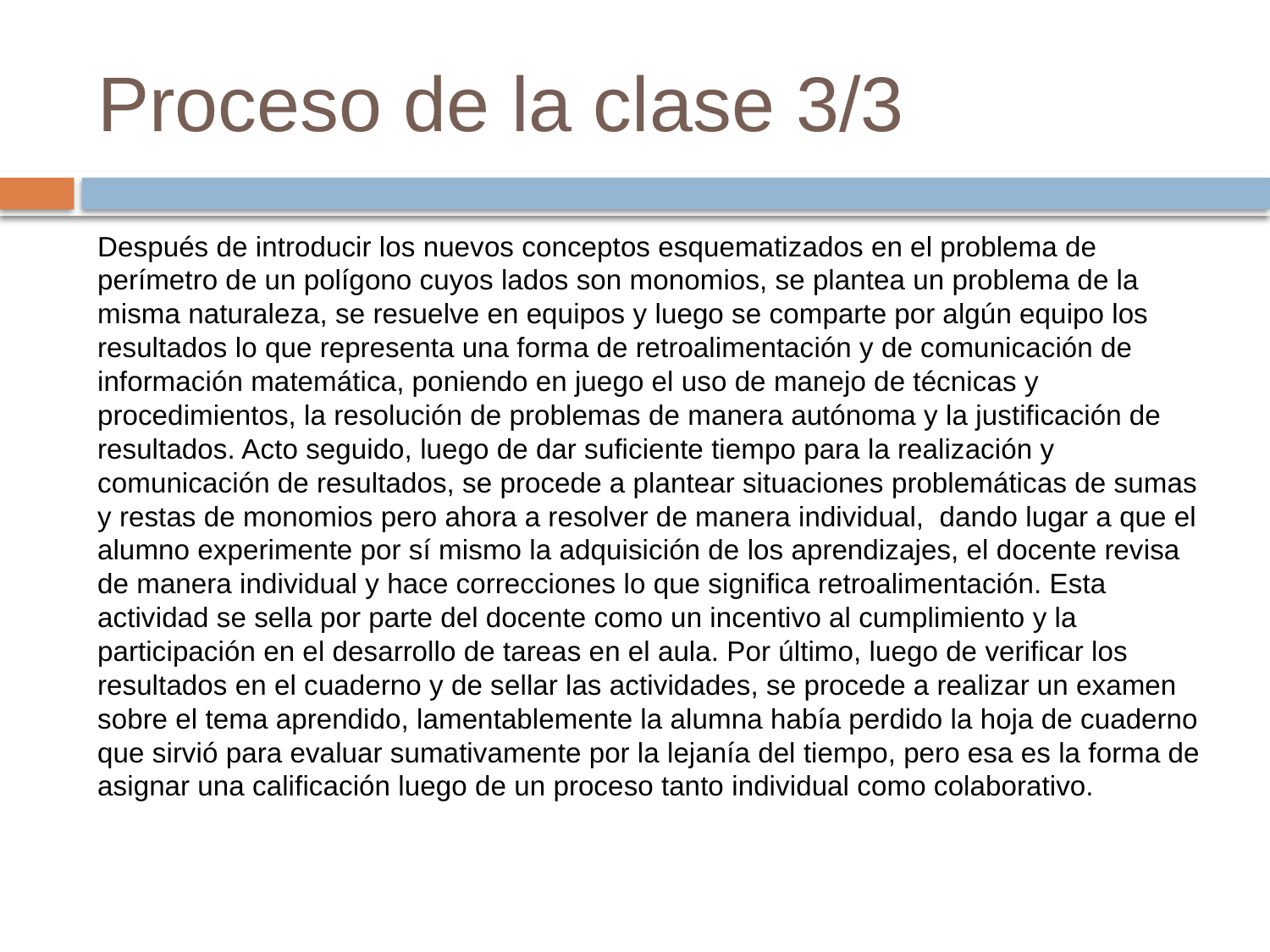

# Proceso de la clase 3/3
Después de introducir los nuevos conceptos esquematizados en el problema de perímetro de un polígono cuyos lados son monomios, se plantea un problema de la misma naturaleza, se resuelve en equipos y luego se comparte por algún equipo los resultados lo que representa una forma de retroalimentación y de comunicación de información matemática, poniendo en juego el uso de manejo de técnicas y procedimientos, la resolución de problemas de manera autónoma y la justificación de resultados. Acto seguido, luego de dar suficiente tiempo para la realización y comunicación de resultados, se procede a plantear situaciones problemáticas de sumas y restas de monomios pero ahora a resolver de manera individual,  dando lugar a que el alumno experimente por sí mismo la adquisición de los aprendizajes, el docente revisa de manera individual y hace correcciones lo que significa retroalimentación. Esta actividad se sella por parte del docente como un incentivo al cumplimiento y la participación en el desarrollo de tareas en el aula. Por último, luego de verificar los resultados en el cuaderno y de sellar las actividades, se procede a realizar un examen sobre el tema aprendido, lamentablemente la alumna había perdido la hoja de cuaderno que sirvió para evaluar sumativamente por la lejanía del tiempo, pero esa es la forma de asignar una calificación luego de un proceso tanto individual como colaborativo.